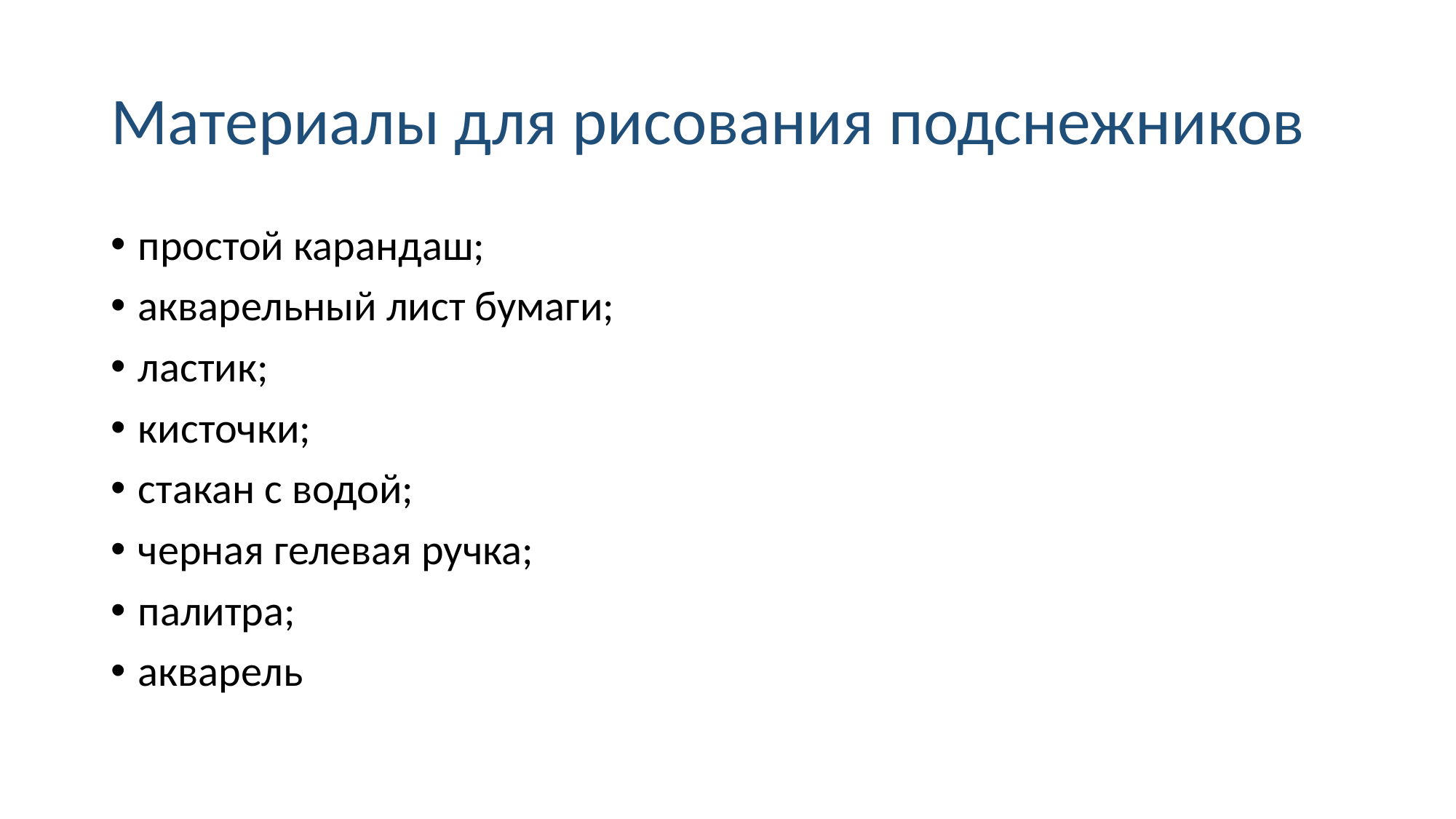

# Материалы для рисования подснежников
простой карандаш;
акварельный лист бумаги;
ластик;
кисточки;
стакан с водой;
черная гелевая ручка;
палитра;
акварель